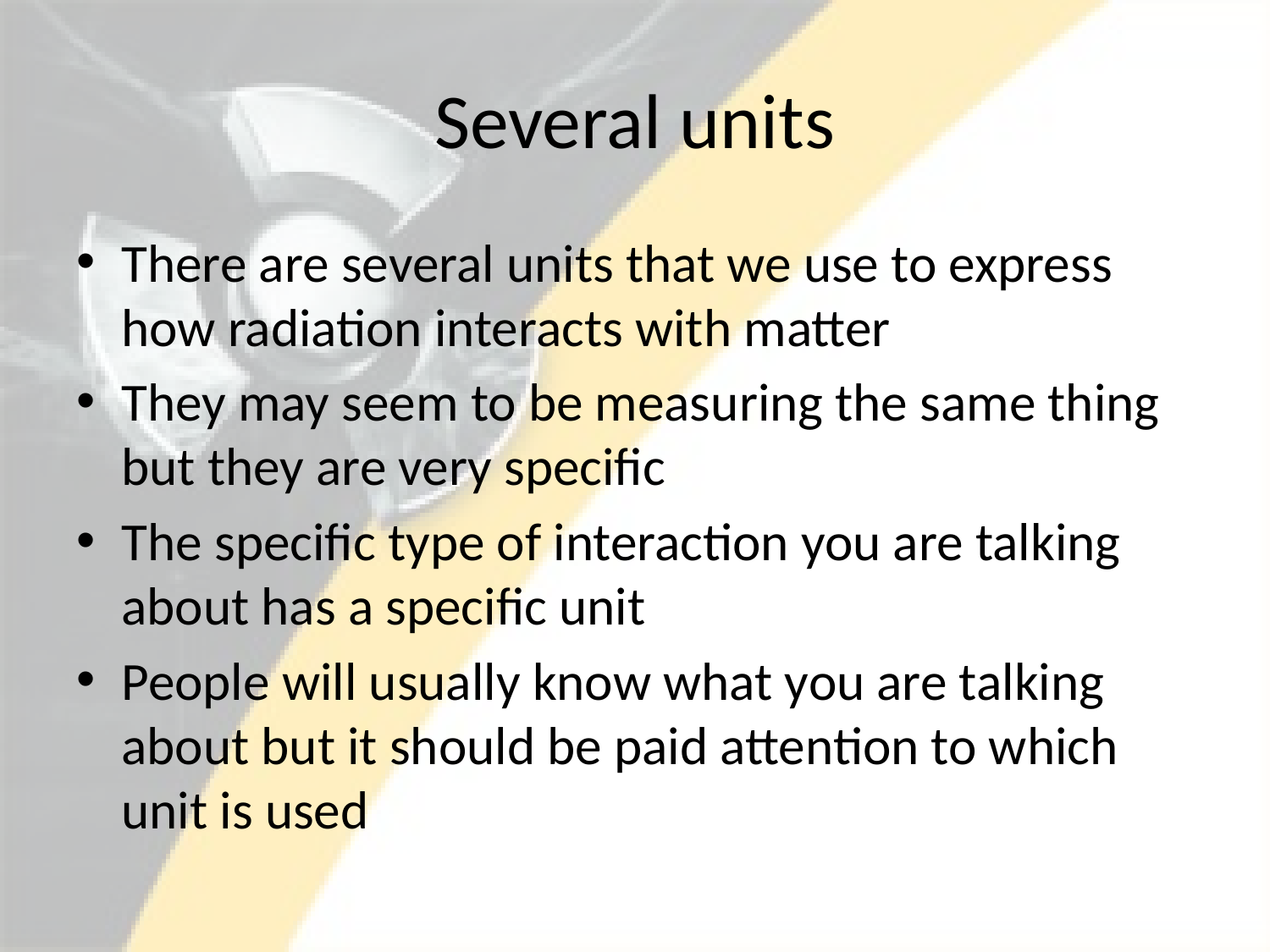

# Several units
There are several units that we use to express how radiation interacts with matter
They may seem to be measuring the same thing but they are very specific
The specific type of interaction you are talking about has a specific unit
People will usually know what you are talking about but it should be paid attention to which unit is used